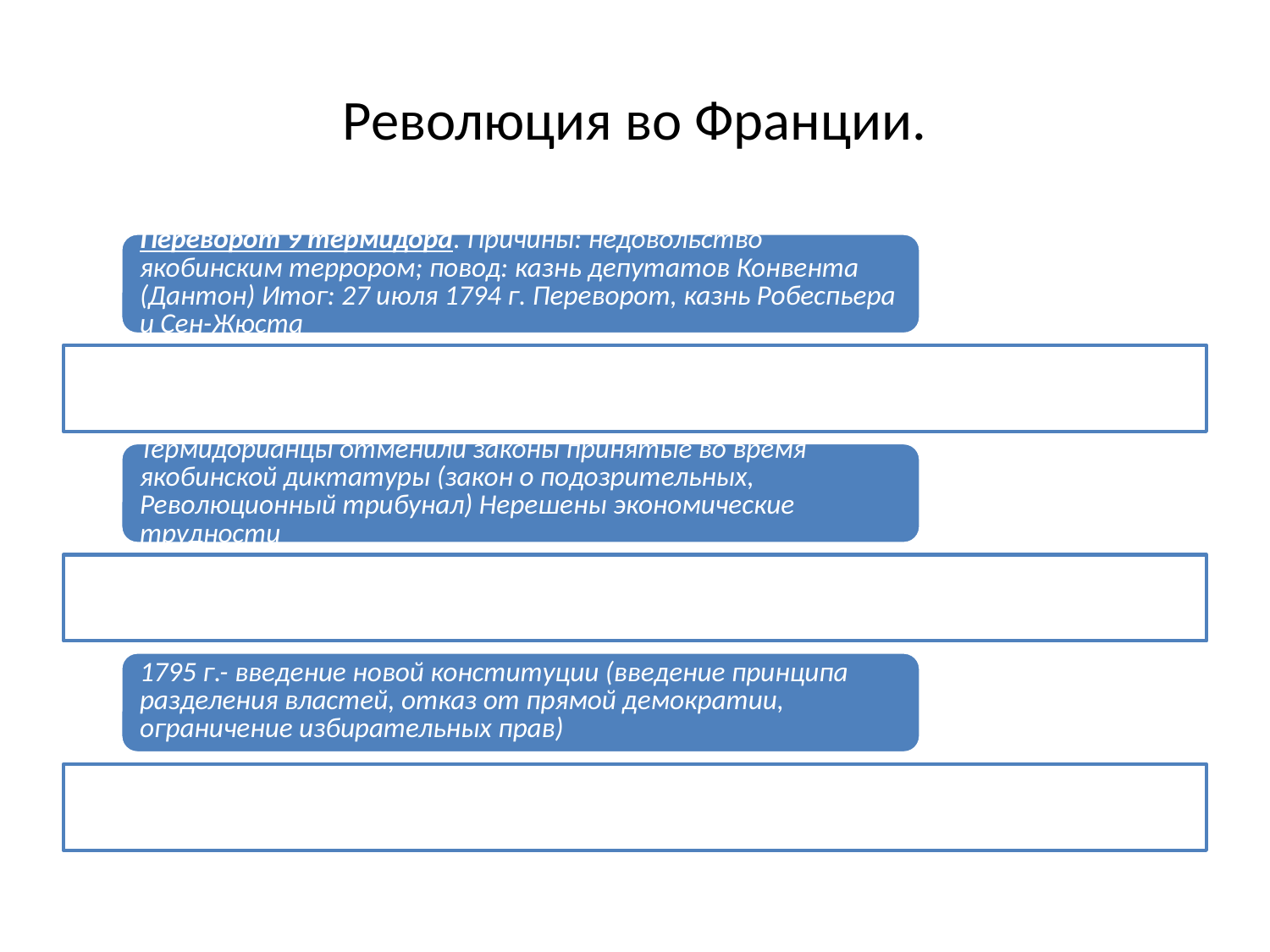

# Революция во Франции.
Переворот 9 термидора. Причины: недовольство якобинским террором; повод: казнь депутатов Конвента (Дантон) Итог: 27 июля 1794 г. Переворот, казнь Робеспьера и Сен-Жюста
Термидорианцы отменили законы принятые во время якобинской диктатуры (закон о подозрительных, Революционный трибунал) Нерешены экономические трудности
1795 г.- введение новой конституции (введение принципа разделения властей, отказ от прямой демократии, ограничение избирательных прав)